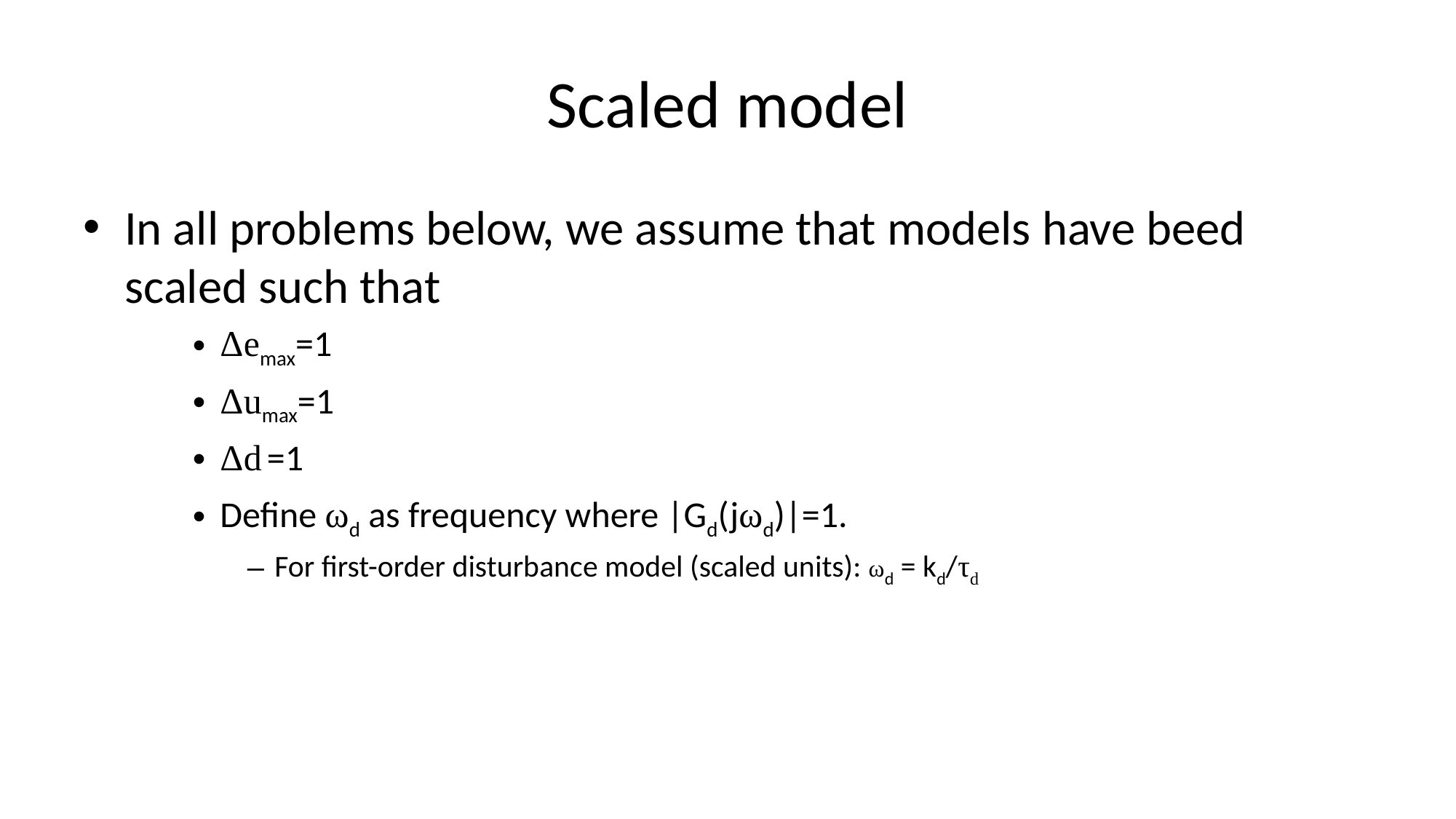

# Scaled model
In all problems below, we assume that models have beed scaled such that
Δemax=1
Δumax=1
Δd =1
Define ωd as frequency where |Gd(jωd)|=1.
For first-order disturbance model (scaled units): ωd = kd/τd